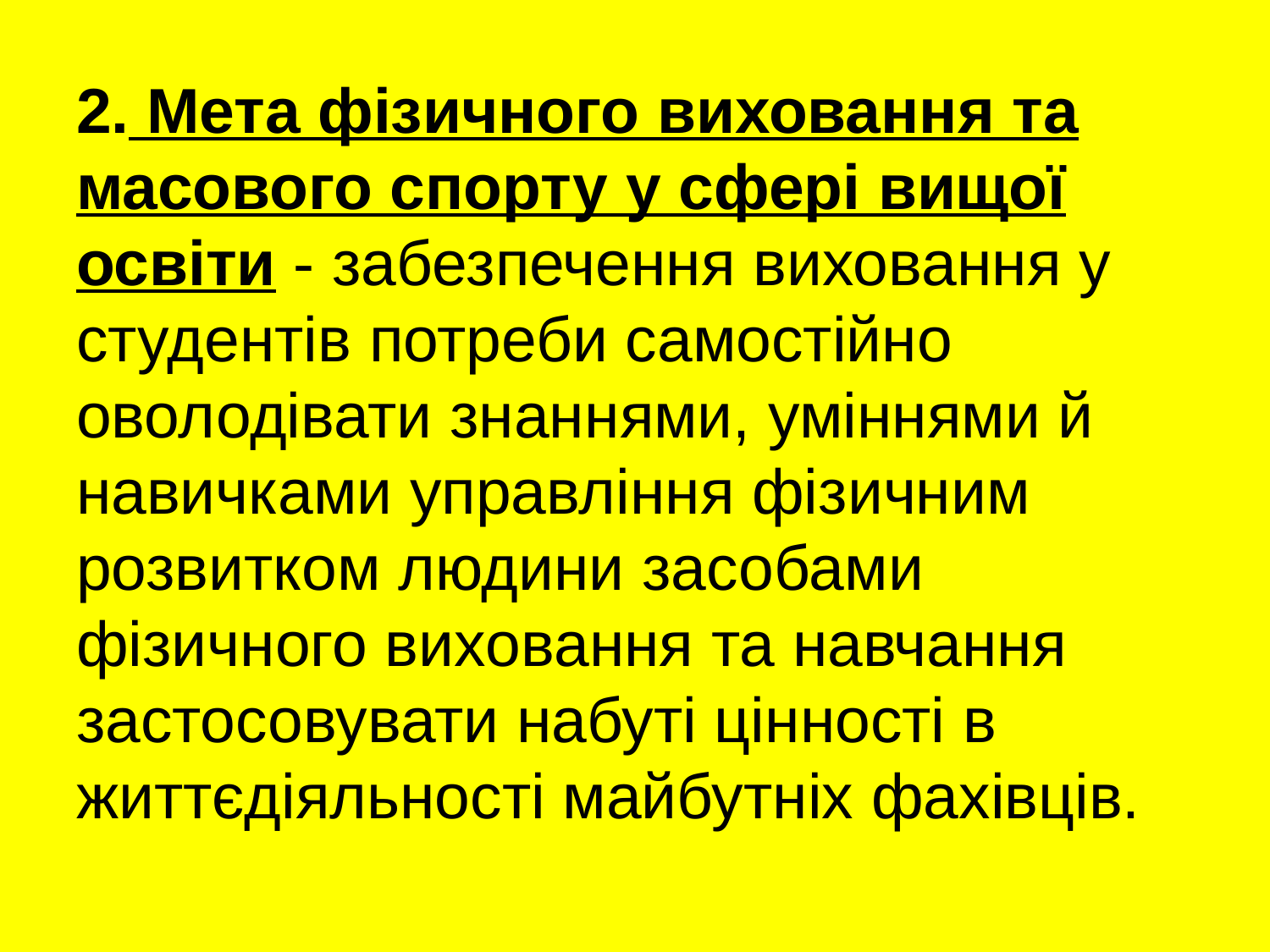

2. Мета фізичного виховання та масового спорту у сфері вищої освіти - забезпечення виховання у студентів потреби самостійно оволодівати знаннями, уміннями й навичками управління фізичним розвитком людини засобами фізичного виховання та навчання застосовувати набуті цінності в життєдіяльності майбутніх фахівців.